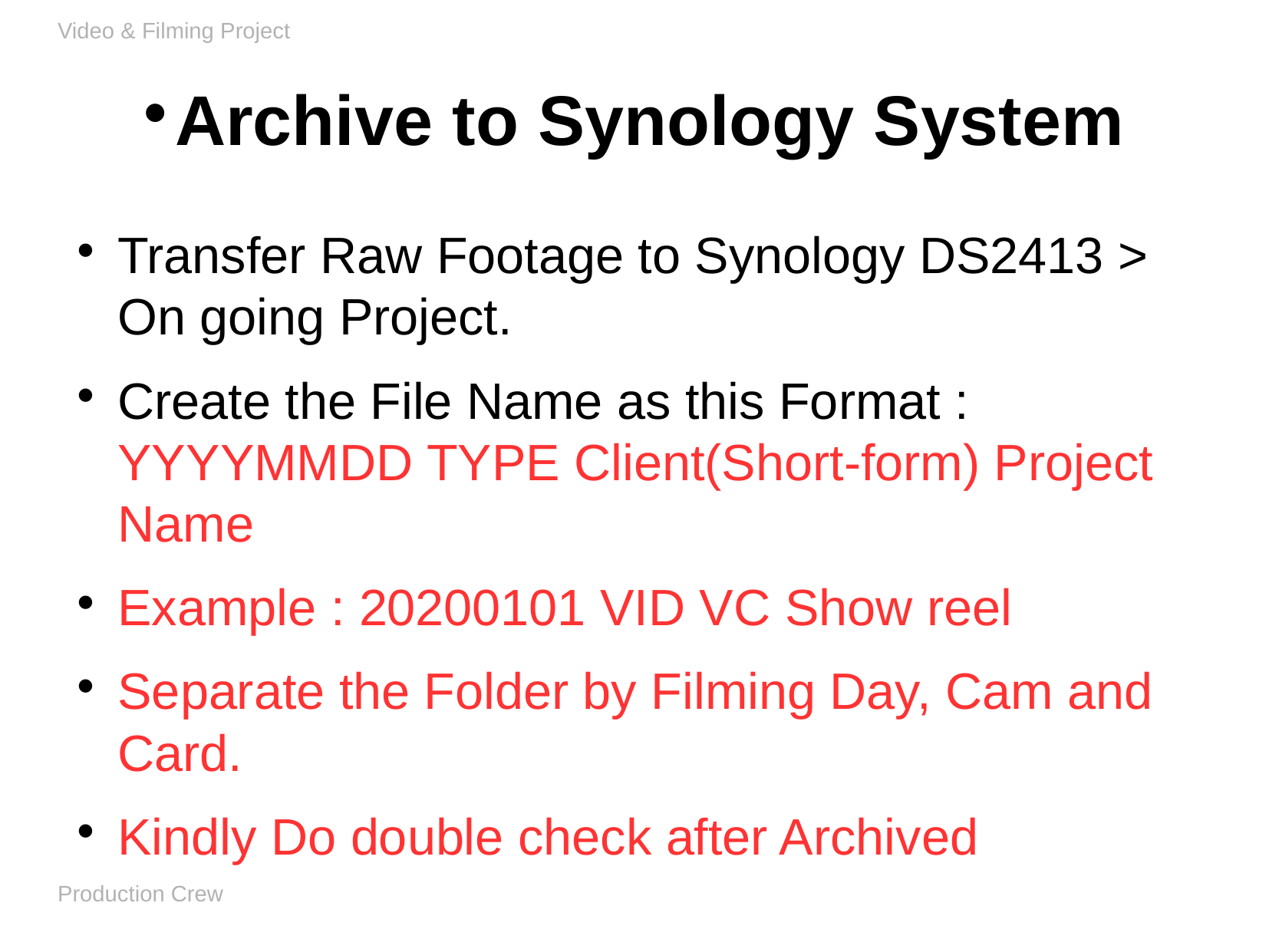

Video & Filming Project
Archive to Synology System
Transfer Raw Footage to Synology DS2413 > On going Project.
Create the File Name as this Format :
YYYYMMDD TYPE Client(Short-form) Project Name
Example : 20200101 VID VC Show reel
Separate the Folder by Filming Day, Cam and Card.
Kindly Do double check after Archived
Production Crew